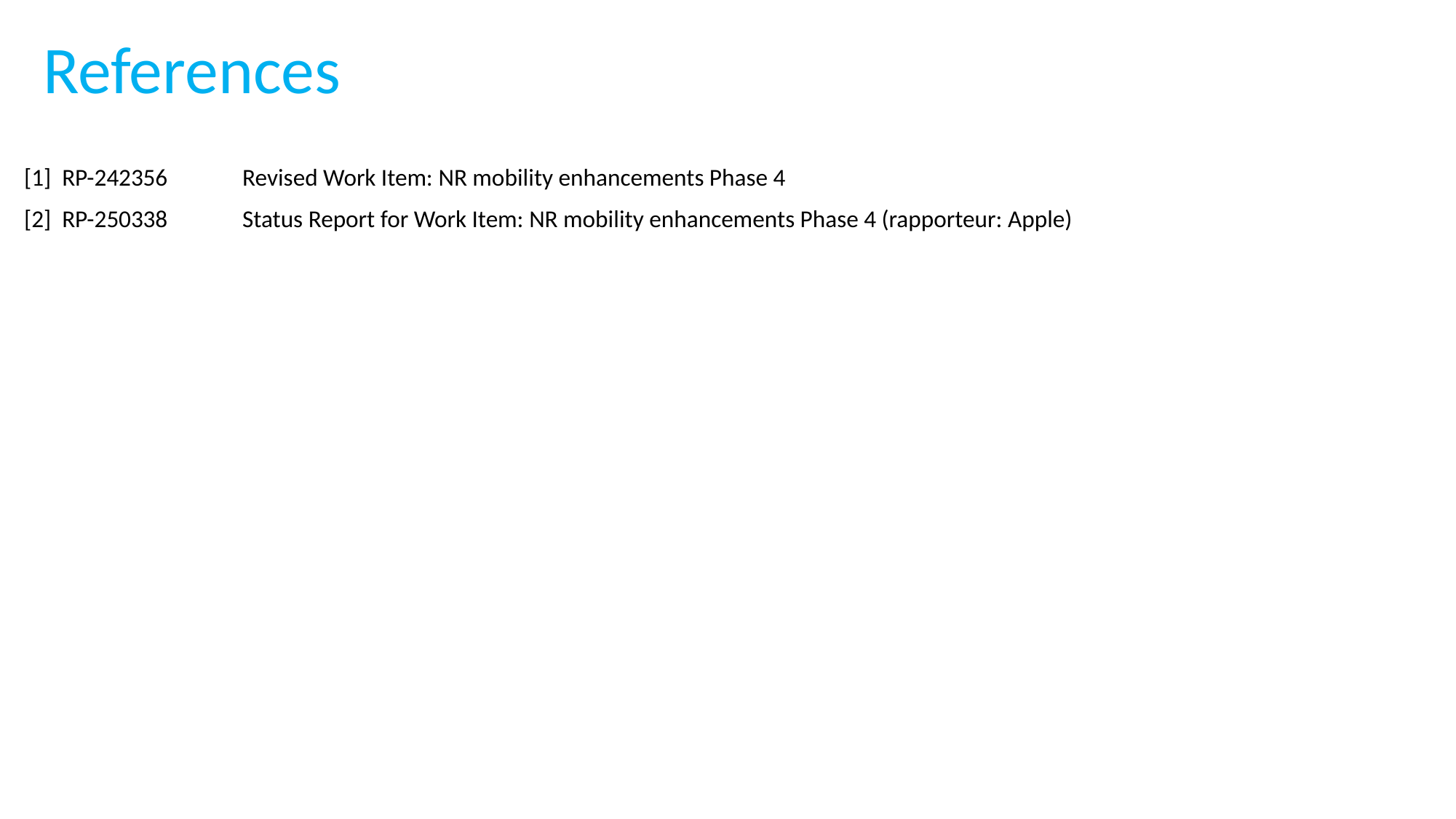

References
[1]  RP-242356	Revised Work Item: NR mobility enhancements Phase 4
[2]  RP-250338	Status Report for Work Item: NR mobility enhancements Phase 4 (rapporteur: Apple)